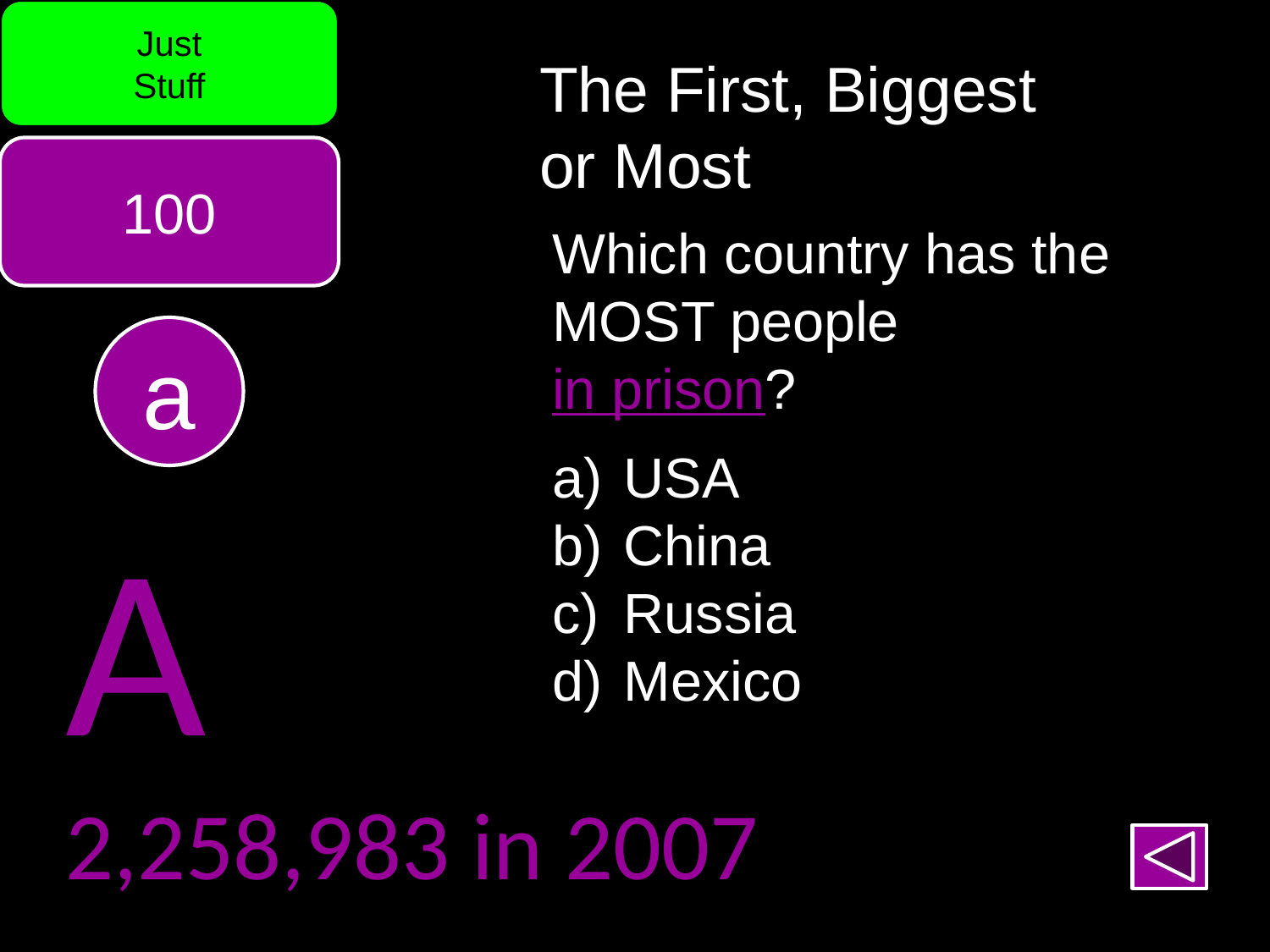

Just
Stuff
The First, Biggest
or Most
100
Which country has the MOST people
in prison?

USA
China
Russia
Mexico
a
A
2,258,983 in 2007